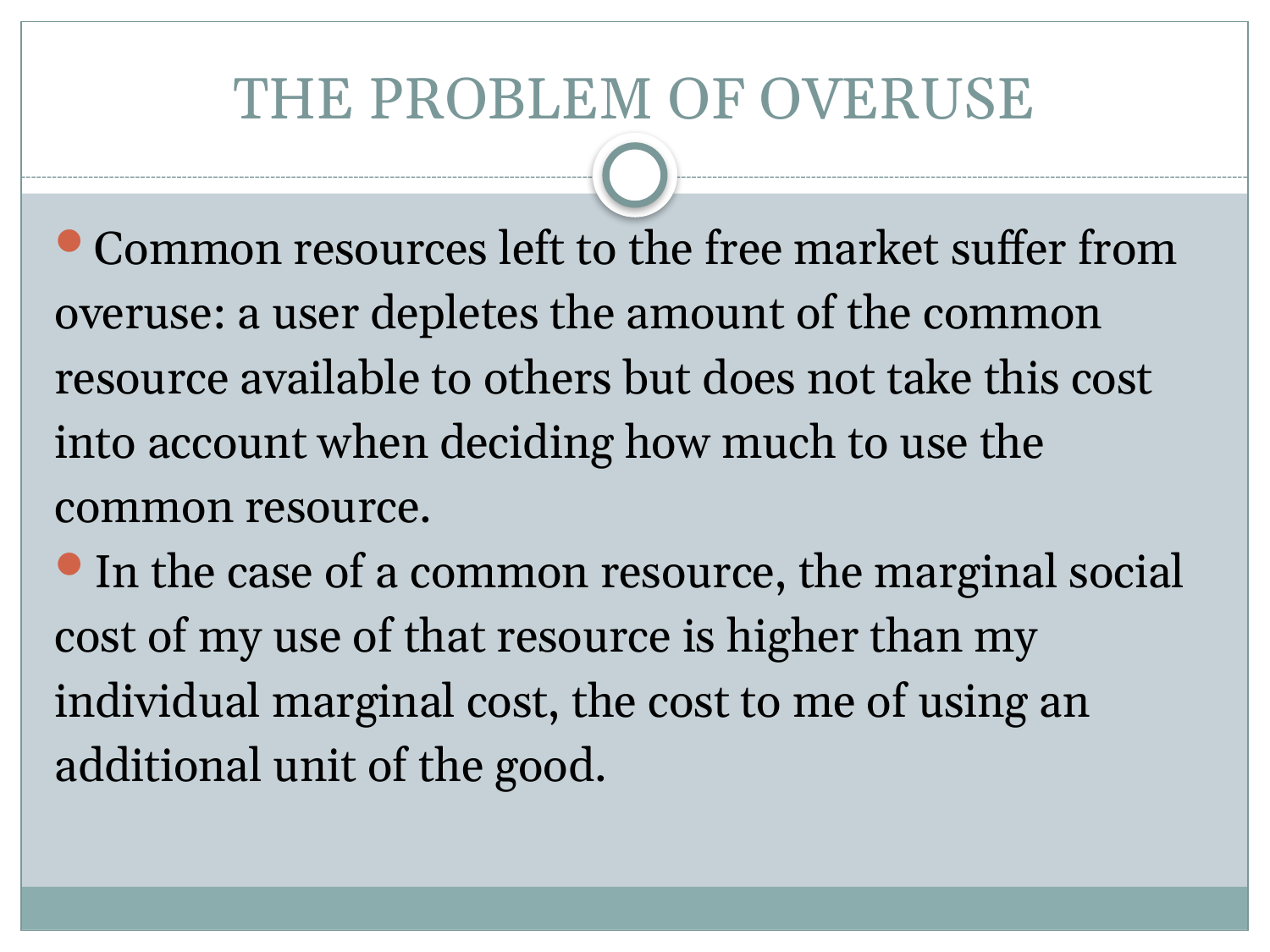

# THE PROBLEM OF OVERUSE
Common resources left to the free market suffer from
overuse: a user depletes the amount of the common
resource available to others but does not take this cost
into account when deciding how much to use the
common resource.
In the case of a common resource, the marginal social
cost of my use of that resource is higher than my
individual marginal cost, the cost to me of using an
additional unit of the good.